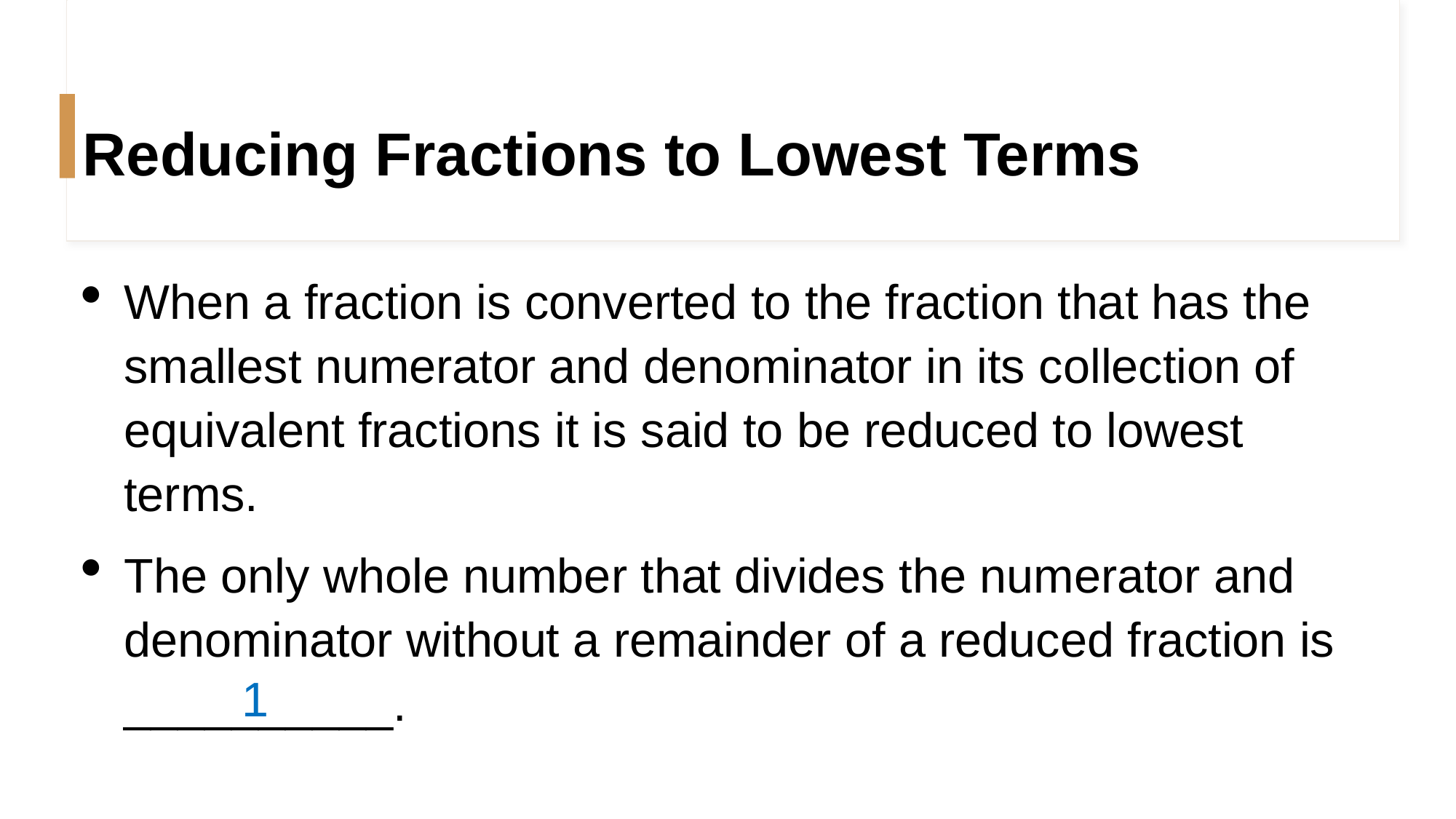

# Reducing Fractions to Lowest Terms
When a fraction is converted to the fraction that has the smallest numerator and denominator in its collection of equivalent fractions it is said to be reduced to lowest terms.
The only whole number that divides the numerator and denominator without a remainder of a reduced fraction is __________.
1